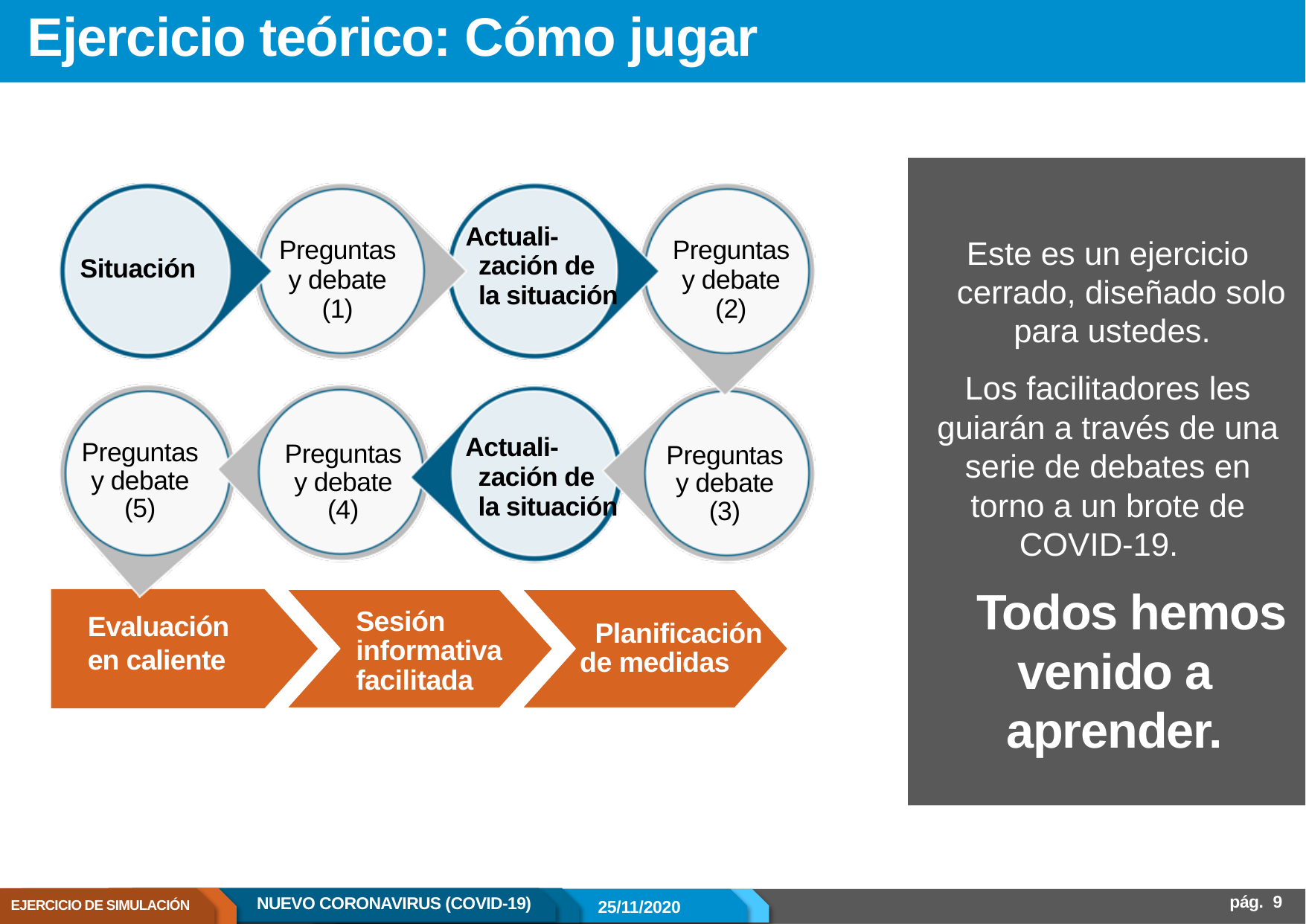

# Ejercicio teórico: Cómo jugar

Actuali-
zación de
la situación
Preguntas y debate (1)
Preguntas y debate (2)
Este es un ejercicio cerrado, diseñado solo para ustedes.
Situación
Los facilitadores les guiarán a través de una serie de debates en torno a un brote de COVID-19.
Actuali-
zación de
la situación
Preguntas y debate (5)
Preguntas y debate (4)
Preguntas y debate (3)

Todos hemos venido a aprender.

Sesión informativa facilitada
Evaluación en caliente
Planificación de medidas

pág.  9
EJERCICIO DE SIMULACIÓN
NUEVO CORONAVIRUS (COVID-19)
25/11/2020